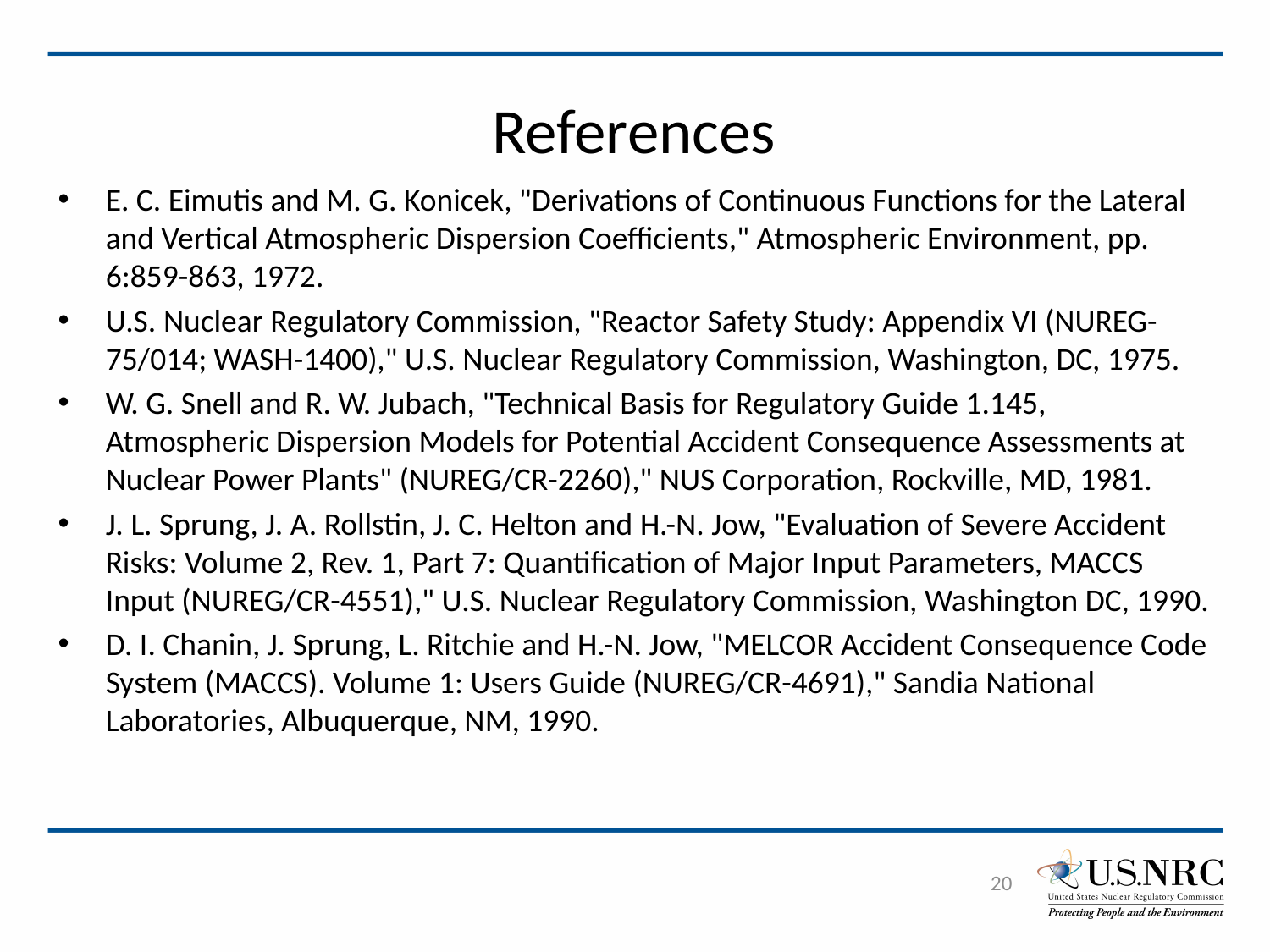

# References
E. C. Eimutis and M. G. Konicek, "Derivations of Continuous Functions for the Lateral and Vertical Atmospheric Dispersion Coefficients," Atmospheric Environment, pp. 6:859-863, 1972.
U.S. Nuclear Regulatory Commission, "Reactor Safety Study: Appendix VI (NUREG-75/014; WASH-1400)," U.S. Nuclear Regulatory Commission, Washington, DC, 1975.
W. G. Snell and R. W. Jubach, "Technical Basis for Regulatory Guide 1.145, Atmospheric Dispersion Models for Potential Accident Consequence Assessments at Nuclear Power Plants" (NUREG/CR-2260)," NUS Corporation, Rockville, MD, 1981.
J. L. Sprung, J. A. Rollstin, J. C. Helton and H.-N. Jow, "Evaluation of Severe Accident Risks: Volume 2, Rev. 1, Part 7: Quantification of Major Input Parameters, MACCS Input (NUREG/CR-4551)," U.S. Nuclear Regulatory Commission, Washington DC, 1990.
D. I. Chanin, J. Sprung, L. Ritchie and H.-N. Jow, "MELCOR Accident Consequence Code System (MACCS). Volume 1: Users Guide (NUREG/CR-4691)," Sandia National Laboratories, Albuquerque, NM, 1990.

20